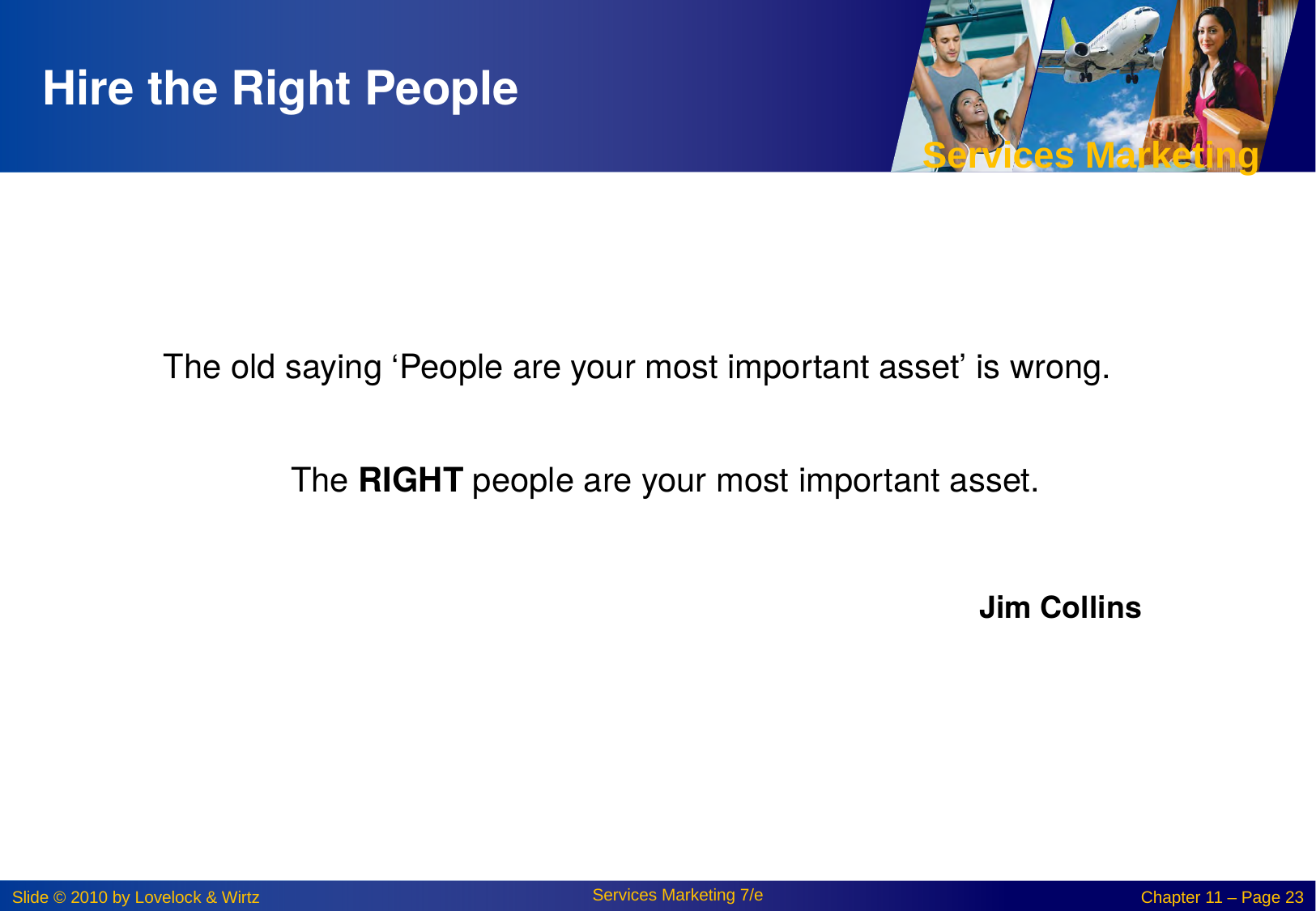

# Hire the Right People
The old saying ‘People are your most important asset’ is wrong.

      The RIGHT people are your most important asset.

Jim Collins